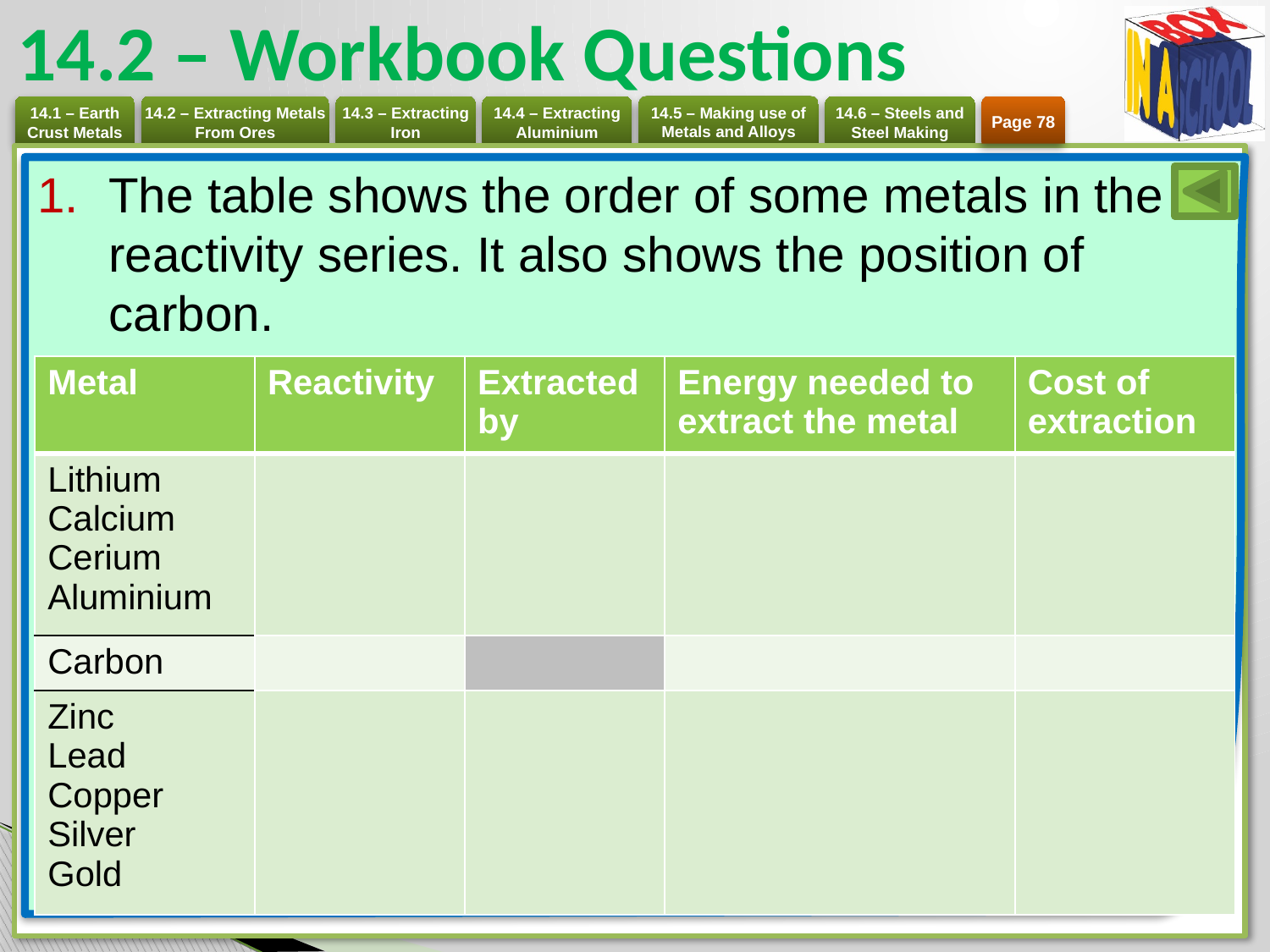

# 14.2 – Workbook Questions
Page 78
The table shows the order of some metals in the reactivity series. It also shows the position of carbon.

| Metal | Reactivity | Extracted by | Energy needed to extract the metal | Cost of extraction |
| --- | --- | --- | --- | --- |
| Lithium Calcium Cerium Aluminium |  |  |  |  |
| Carbon |  |  |  |  |
| Zinc Lead Copper Silver Gold |  |  |  |  |